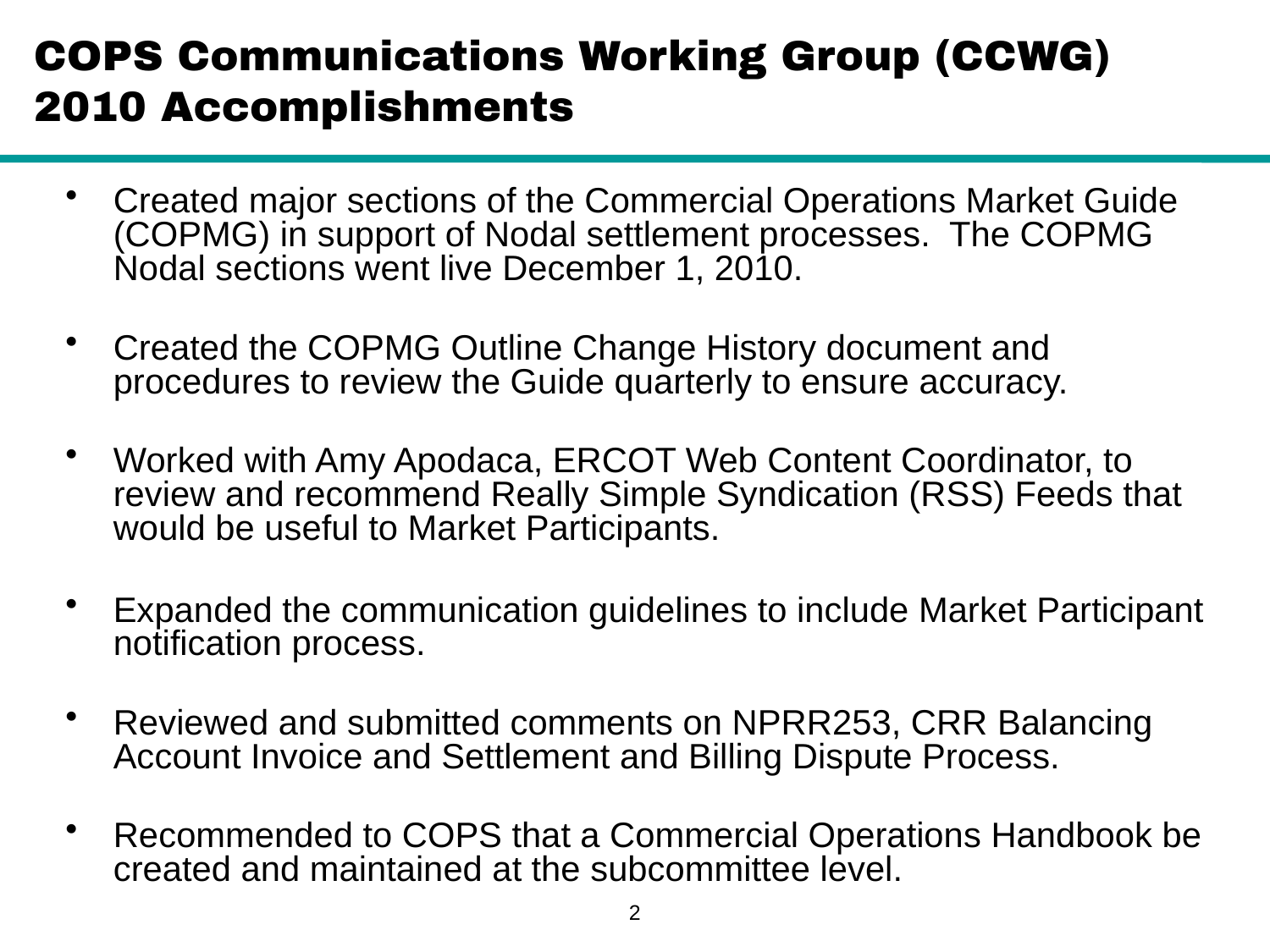

COPS Communications Working Group (CCWG)
2010 Accomplishments
Created major sections of the Commercial Operations Market Guide (COPMG) in support of Nodal settlement processes.  The COPMG Nodal sections went live December 1, 2010.

Created the COPMG Outline Change History document and procedures to review the Guide quarterly to ensure accuracy.

Worked with Amy Apodaca, ERCOT Web Content Coordinator, to review and recommend Really Simple Syndication (RSS) Feeds that would be useful to Market Participants.

Expanded the communication guidelines to include Market Participant notification process.

Reviewed and submitted comments on NPRR253, CRR Balancing Account Invoice and Settlement and Billing Dispute Process.

Recommended to COPS that a Commercial Operations Handbook be created and maintained at the subcommittee level.

2